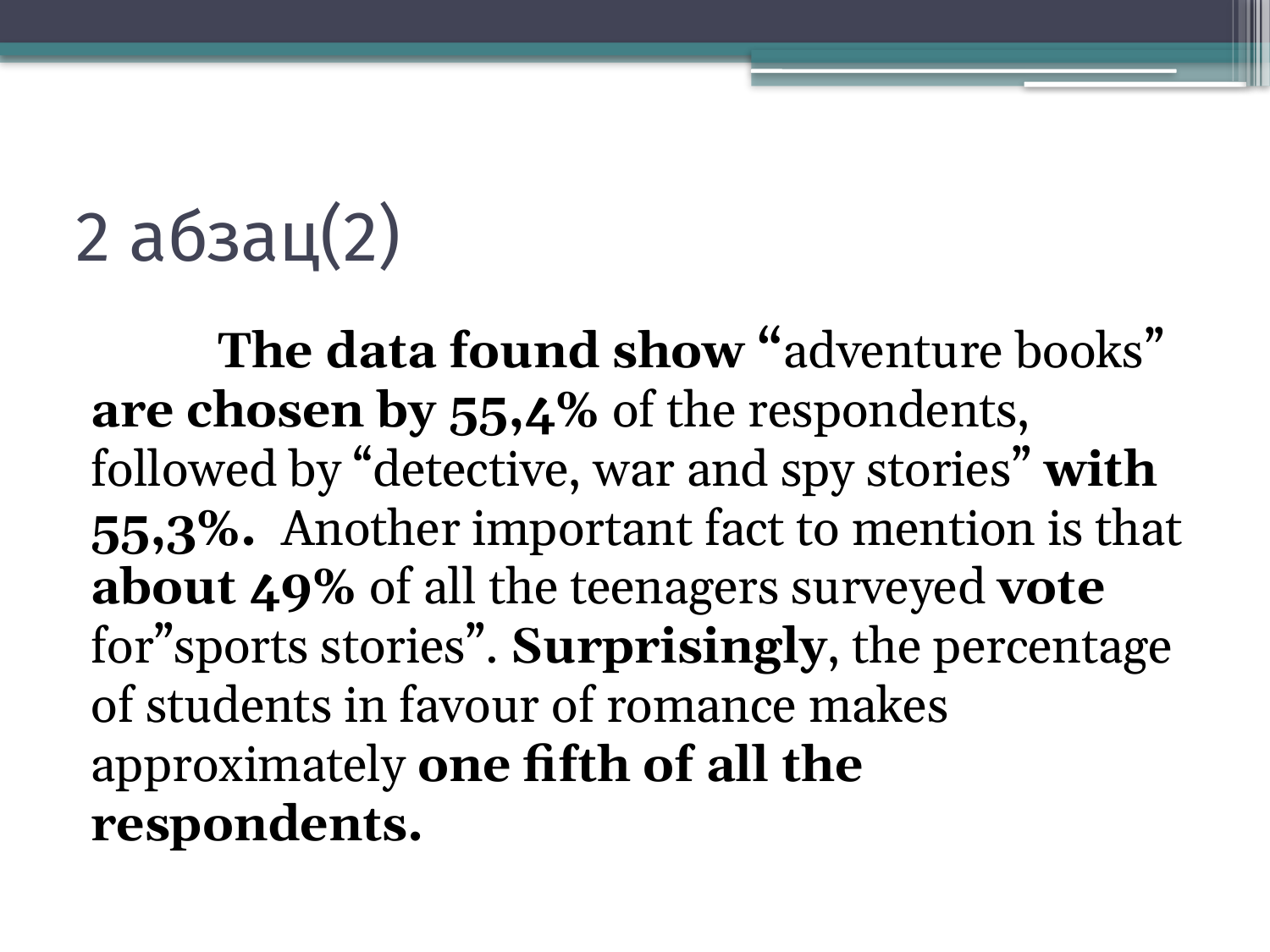

# 2 абзац(2)
	The data found show “adventure books” are chosen by 55,4% of the respondents, followed by “detective, war and spy stories” with 55,3%.  Another important fact to mention is that about 49% of all the teenagers surveyed vote for”sports stories”. Surprisingly, the percentage of students in favour of romance makes approximately one fifth of all the respondents.